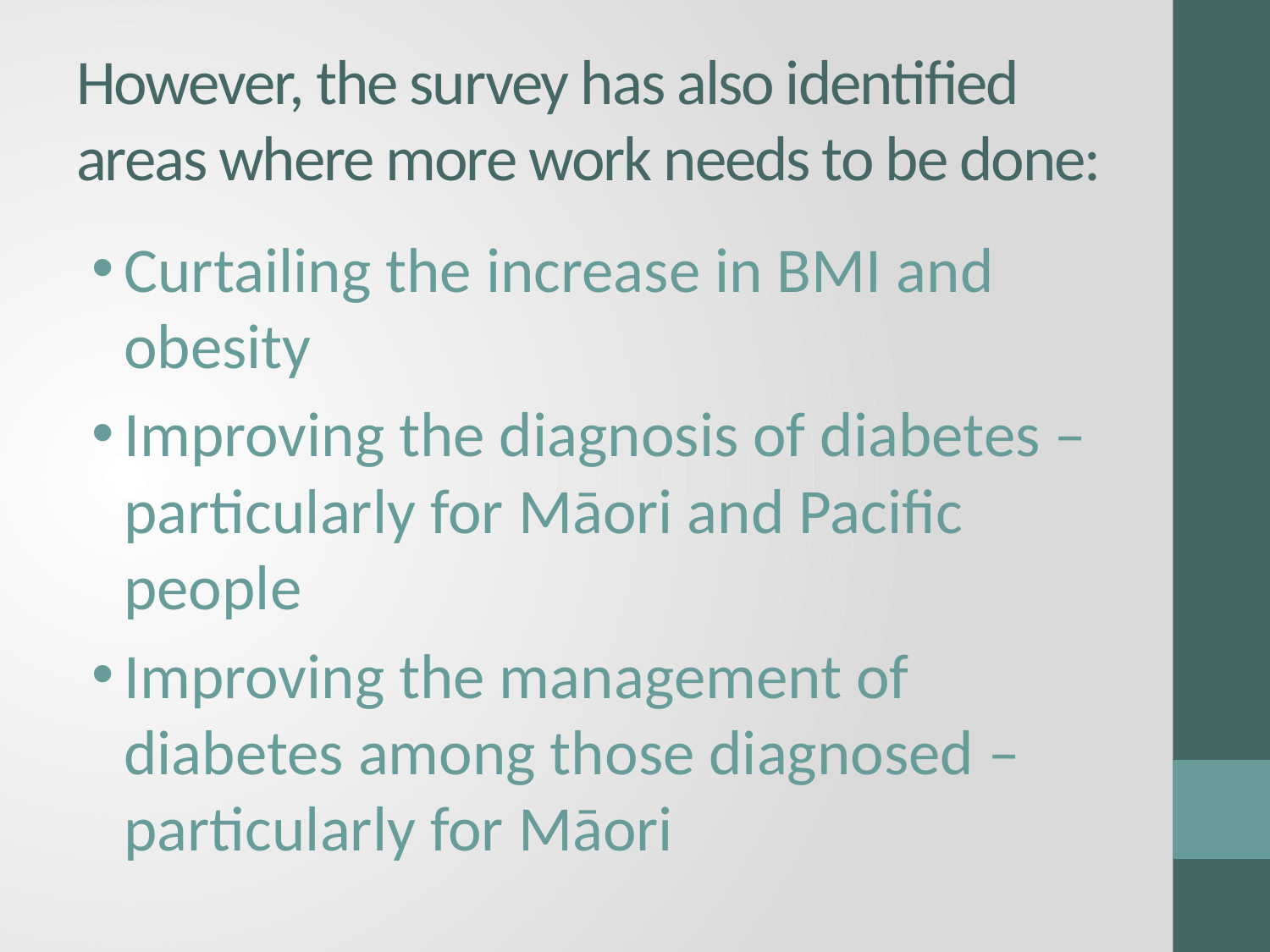

# However, the survey has also identified areas where more work needs to be done:
Curtailing the increase in BMI and obesity
Improving the diagnosis of diabetes – particularly for Māori and Pacific people
Improving the management of diabetes among those diagnosed – particularly for Māori